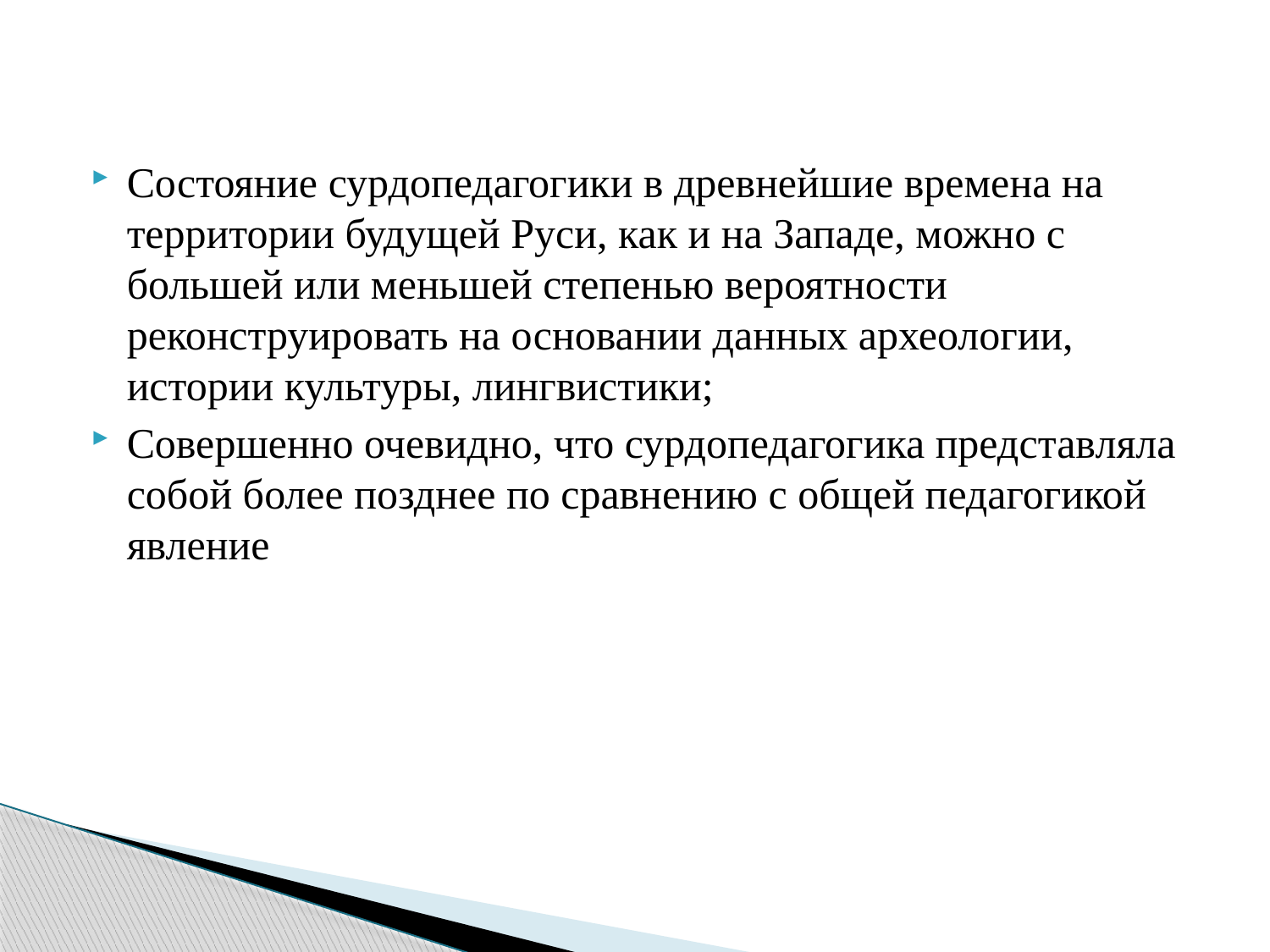

Состояние сурдопедагогики в древнейшие времена на территории будущей Руси, как и на Западе, можно с большей или меньшей степенью вероятности реконструировать на основании данных археологии, истории культуры, лингвистики;
Совершенно очевидно, что сурдопедагогика представляла собой более позднее по сравнению с общей педагогикой явление